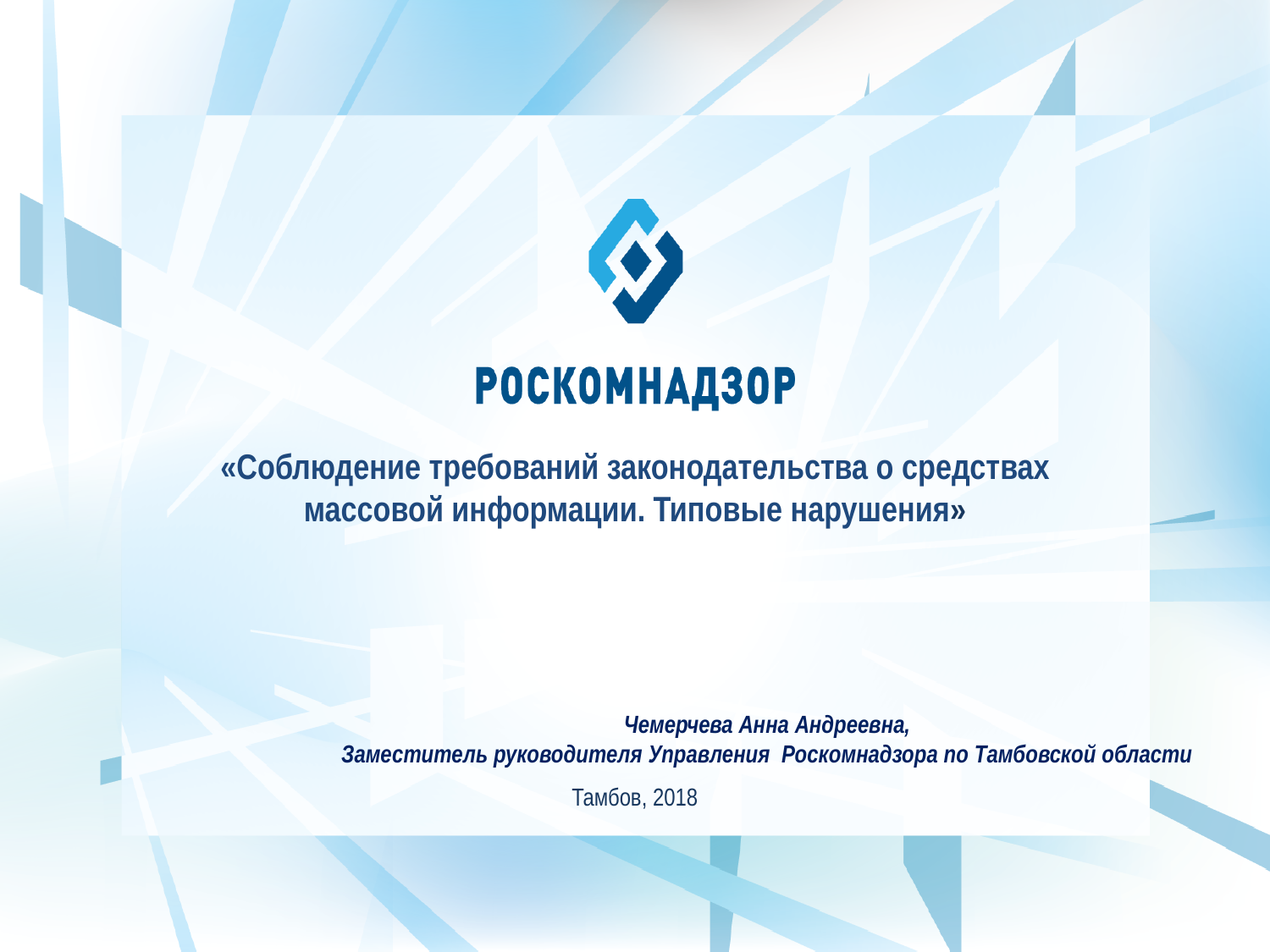

«Соблюдение требований законодательства о средствах массовой информации. Типовые нарушения»

Чемерчева Анна Андреевна,
Заместитель руководителя Управления  Роскомнадзора по Тамбовской области
Тамбов, 2018